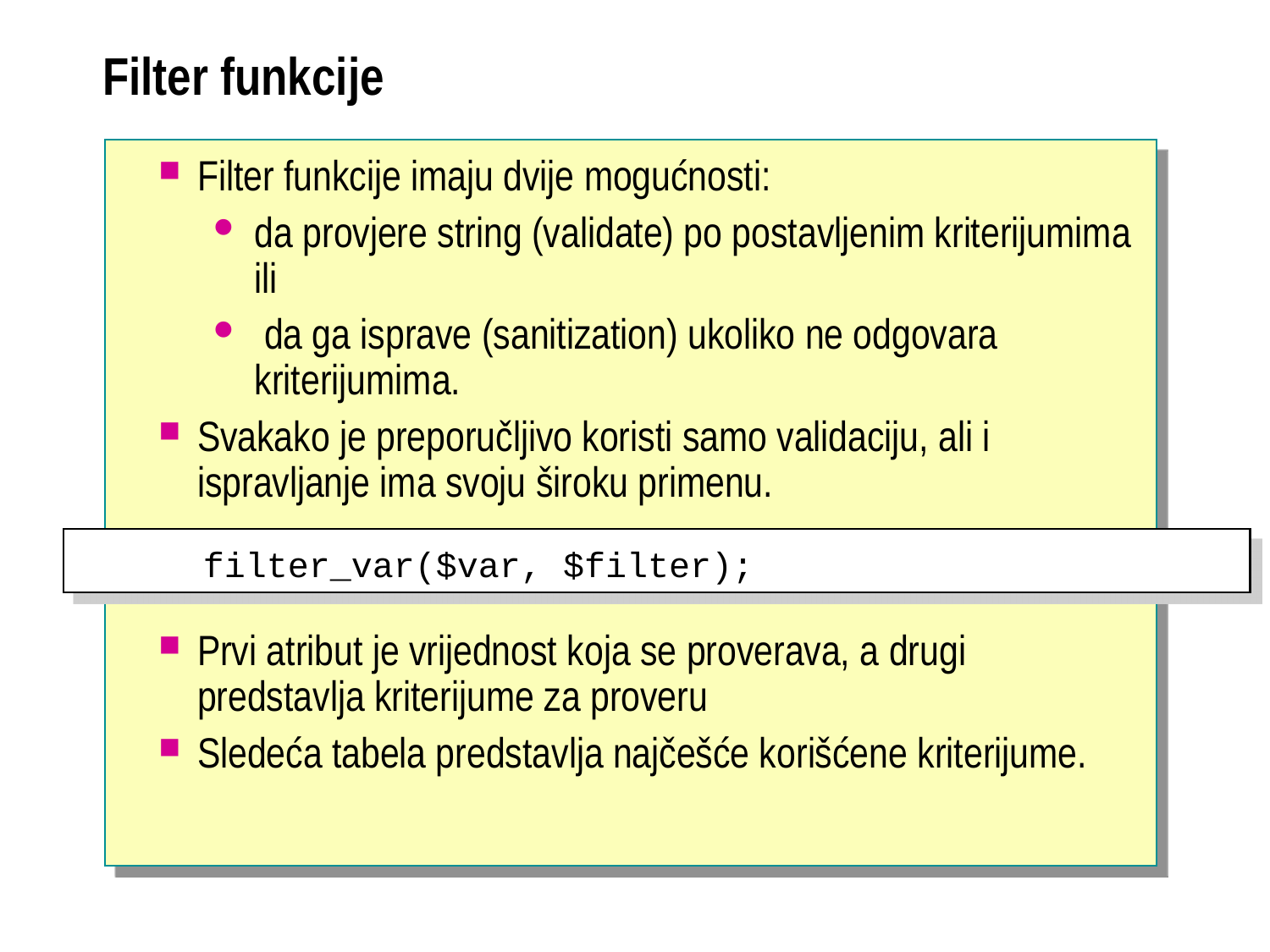

# Filter funkcije
Filter funkcije imaju dvije mogućnosti:
da provjere string (validate) po postavljenim kriterijumima ili
 da ga isprave (sanitization) ukoliko ne odgovara kriterijumima.
Svakako je preporučljivo koristi samo validaciju, ali i ispravljanje ima svoju široku primenu.

Prvi atribut je vrijednost koja se proverava, a drugi predstavlja kriterijume za proveru
Sledeća tabela predstavlja najčešće korišćene kriterijume.

	filter_var($var, $filter);